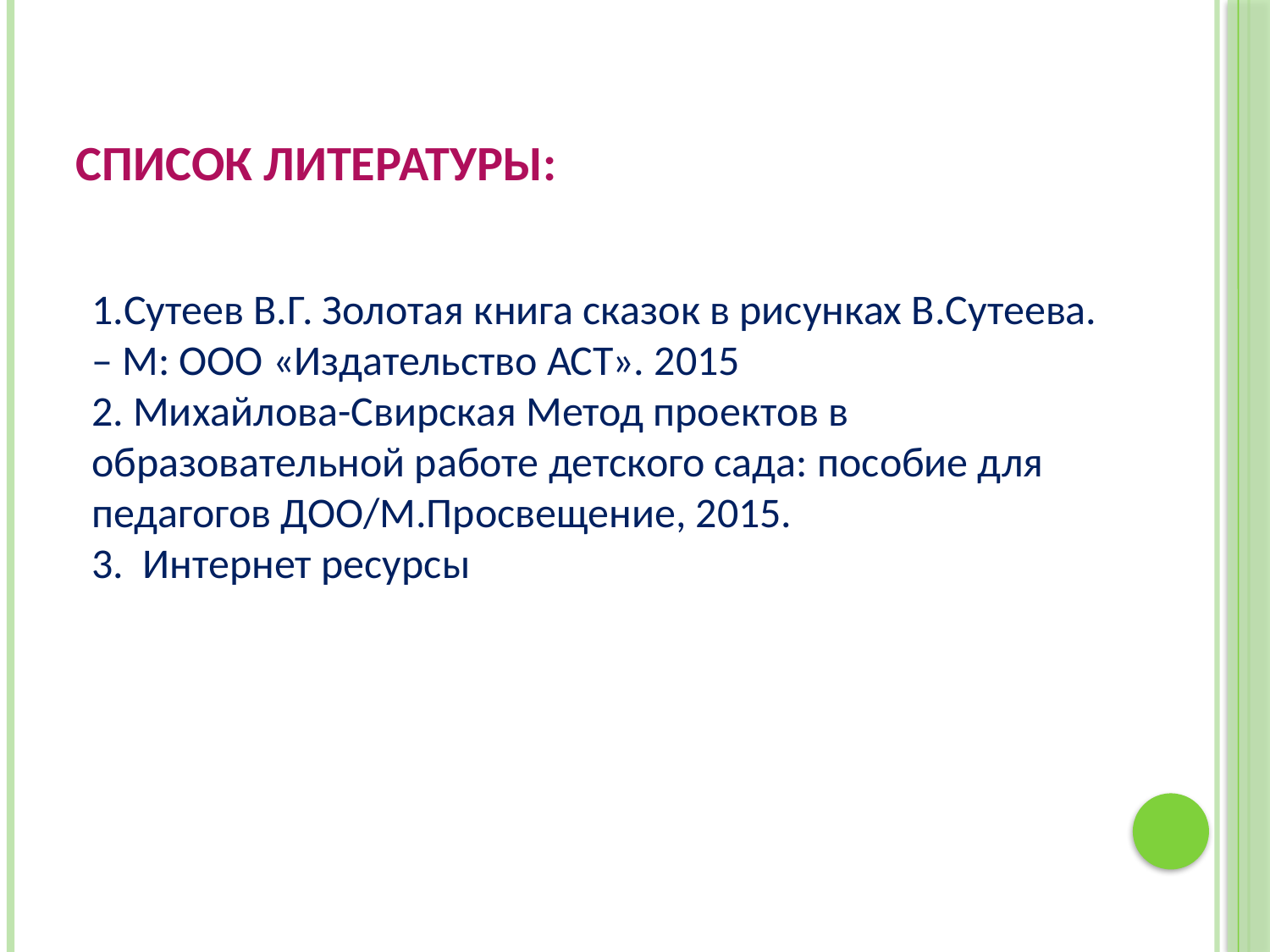

# Список литературы:
 
1.Сутеев В.Г. Золотая книга сказок в рисунках В.Сутеева. – М: ООО «Издательство АСТ». 2015
2. Михайлова-Свирская Метод проектов в образовательной работе детского сада: пособие для педагогов ДОО/М.Просвещение, 2015.
3.  Интернет ресурсы